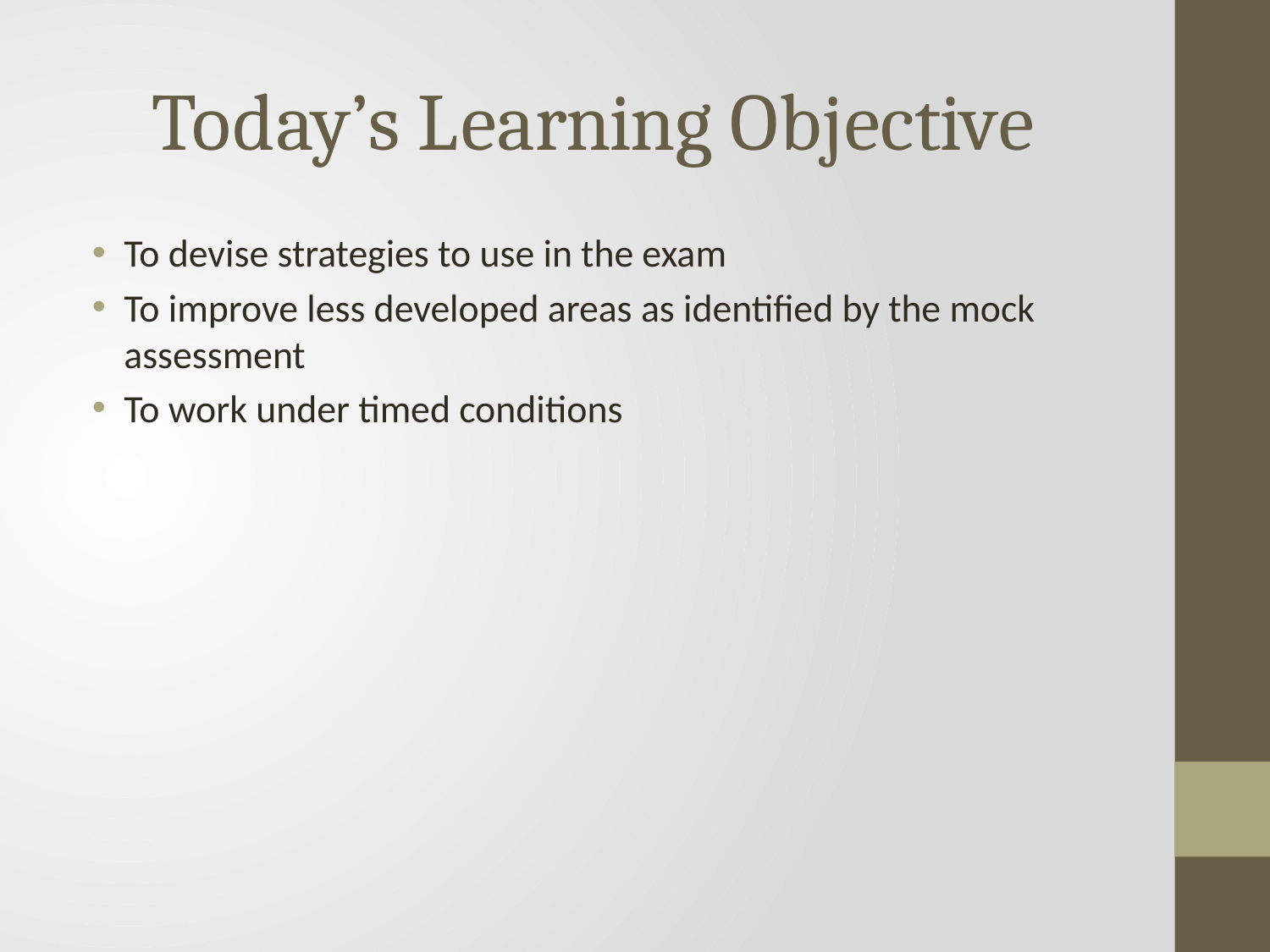

# Today’s Learning Objective
To devise strategies to use in the exam
To improve less developed areas as identified by the mock assessment
To work under timed conditions